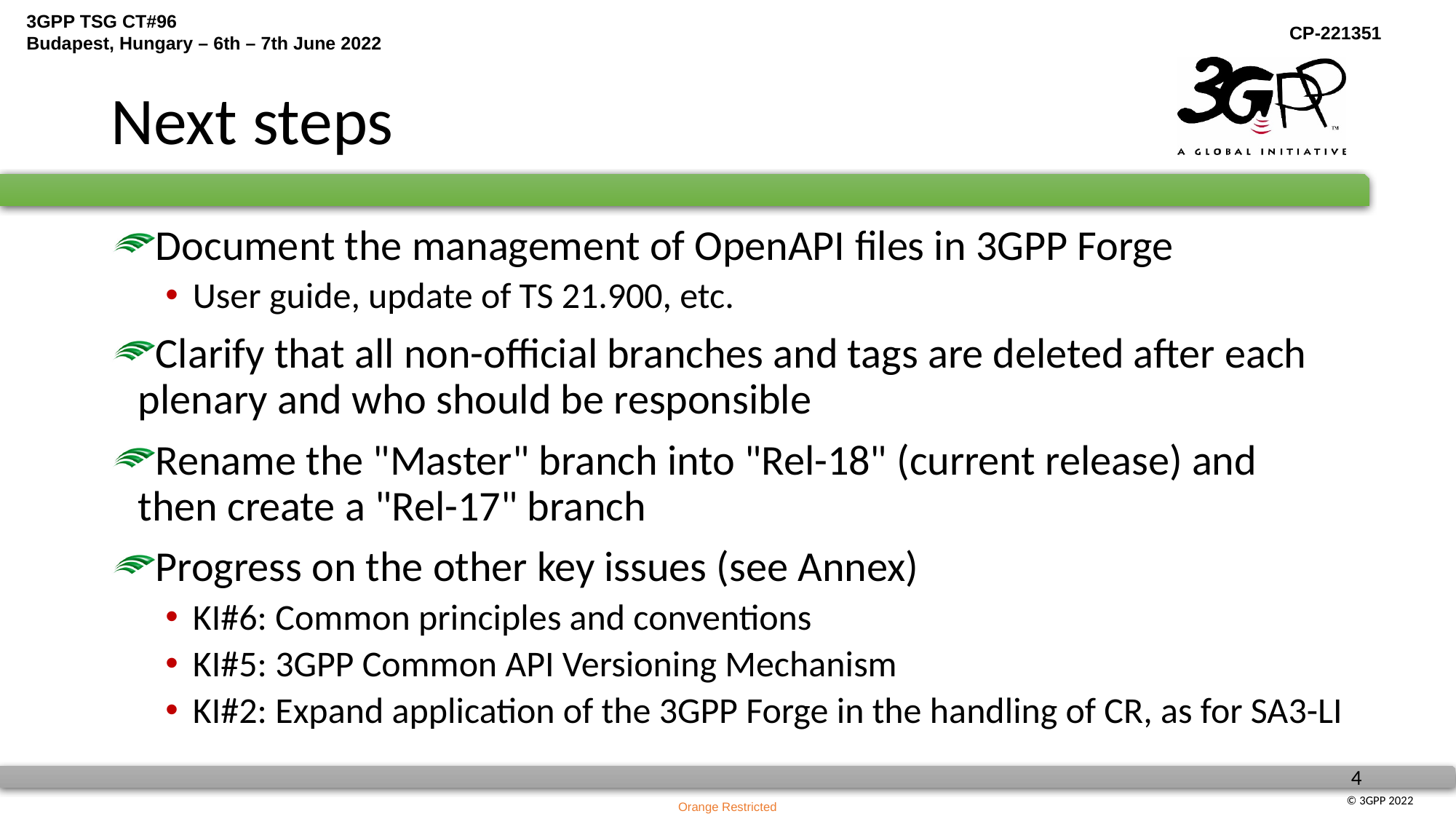

# Next steps
Document the management of OpenAPI files in 3GPP Forge
User guide, update of TS 21.900, etc.
Clarify that all non-official branches and tags are deleted after each plenary and who should be responsible
Rename the "Master" branch into "Rel-18" (current release) and then create a "Rel-17" branch
Progress on the other key issues (see Annex)
KI#6: Common principles and conventions
KI#5: 3GPP Common API Versioning Mechanism
KI#2: Expand application of the 3GPP Forge in the handling of CR, as for SA3-LI